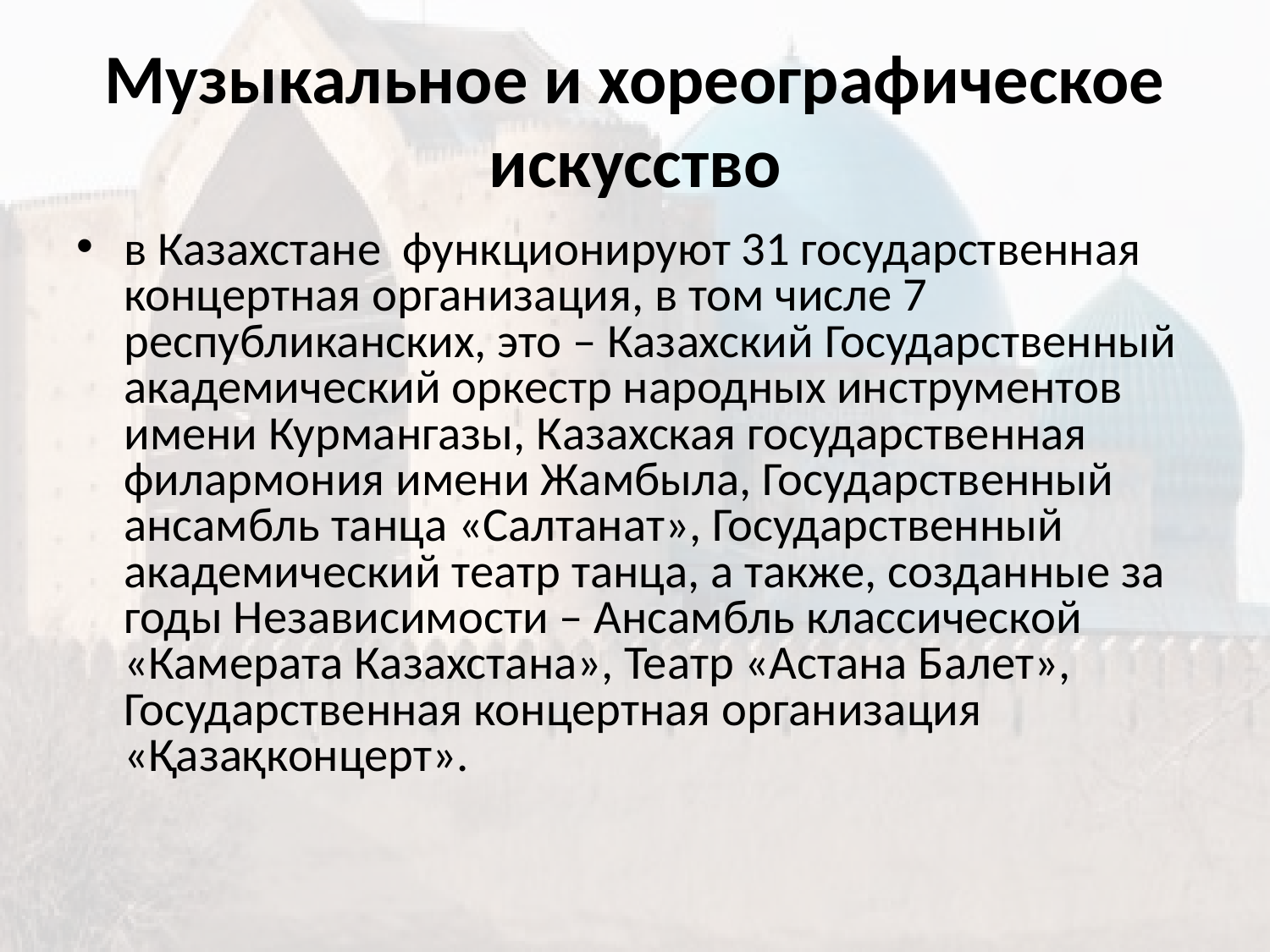

# Музыкальное и хореографическое искусство
в Казахстане  функционируют 31 государственная концертная организация, в том числе 7 республиканских, это – Казахский Государственный академический оркестр народных инструментов имени Курмангазы, Казахская государственная филармония имени Жамбыла, Государственный ансамбль танца «Салтанат», Государственный академический театр танца, а также, созданные за годы Независимости – Ансамбль классической «Камерата Казахстана», Театр «Астана Балет», Государственная концертная организация «Қазақконцерт».